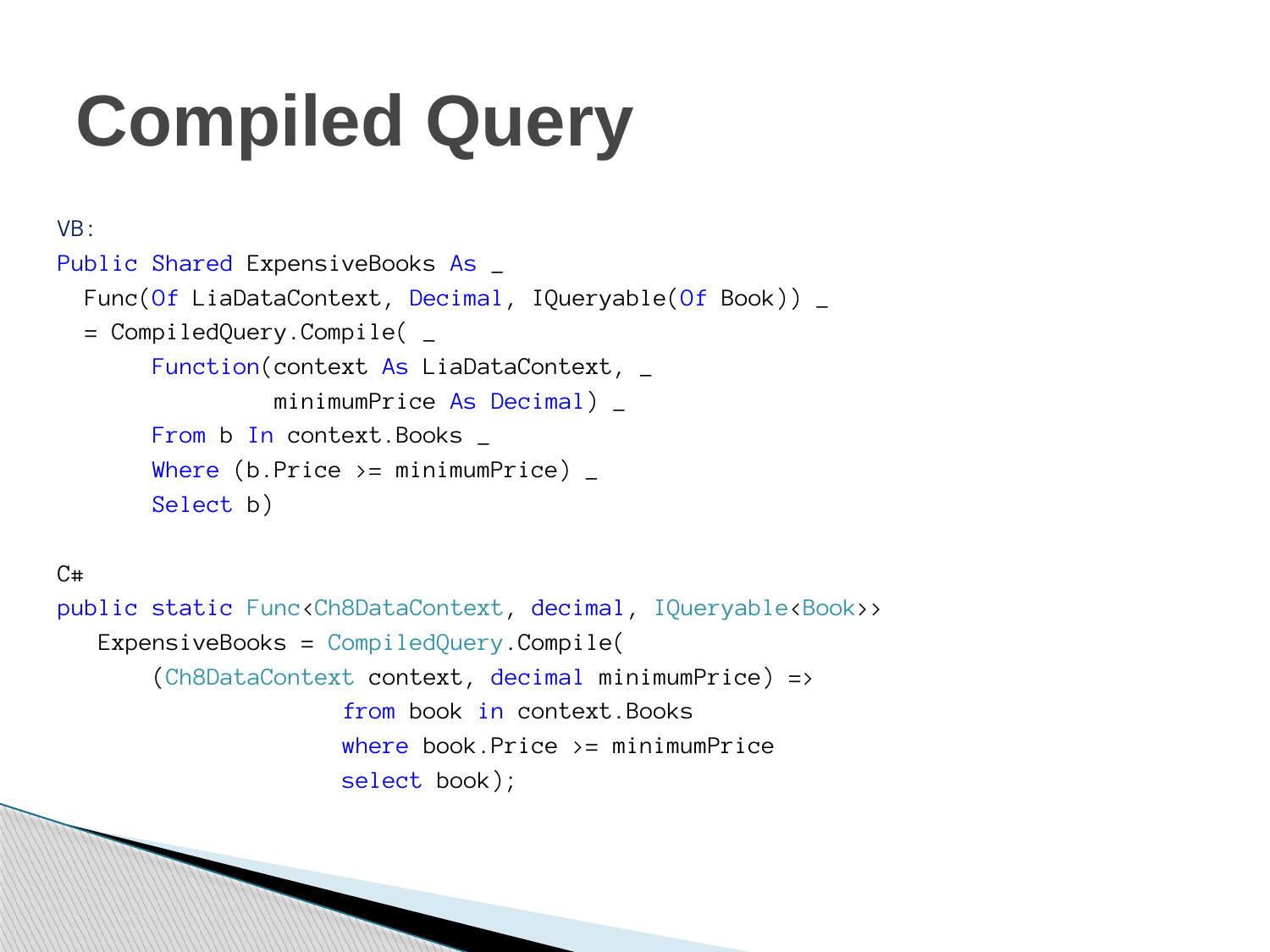

# Compiled Query
VB:
Public Shared ExpensiveBooks As _
  Func(Of LiaDataContext, Decimal, IQueryable(Of Book)) _
  = CompiledQuery.Compile( _
       Function(context As LiaDataContext, _
                minimumPrice As Decimal) _
       From b In context.Books _
       Where (b.Price >= minimumPrice) _
       Select b)

C#
public static Func<Ch8DataContext, decimal, IQueryable<Book>>
   ExpensiveBooks = CompiledQuery.Compile(
       (Ch8DataContext context, decimal minimumPrice) =>
                     from book in context.Books
                     where book.Price >= minimumPrice
                     select book);